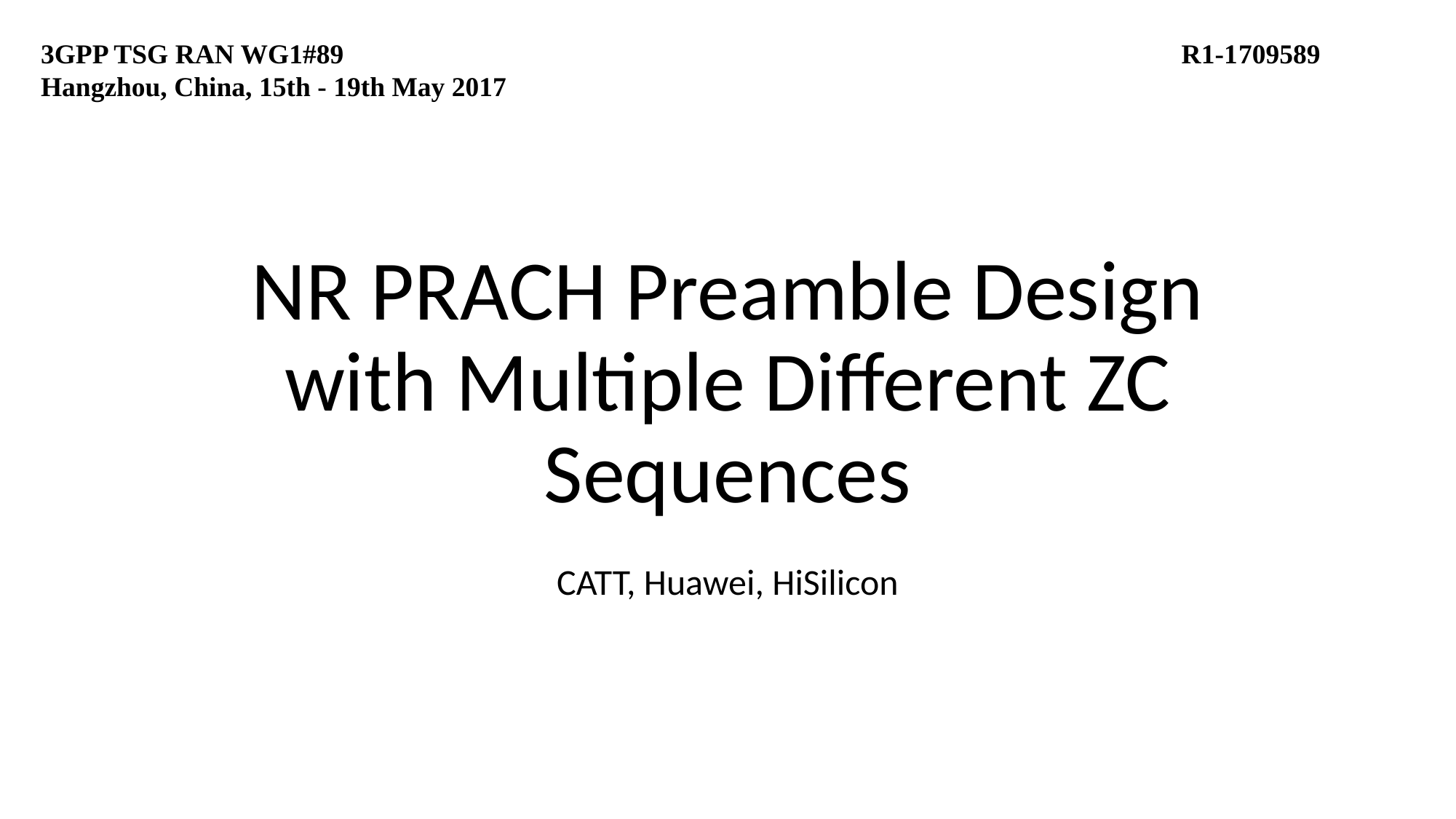

3GPP TSG RAN WG1#89		                                                                                                      R1-1709589
Hangzhou, China, 15th - 19th May 2017
# NR PRACH Preamble Design with Multiple Different ZC Sequences
CATT, Huawei, HiSilicon